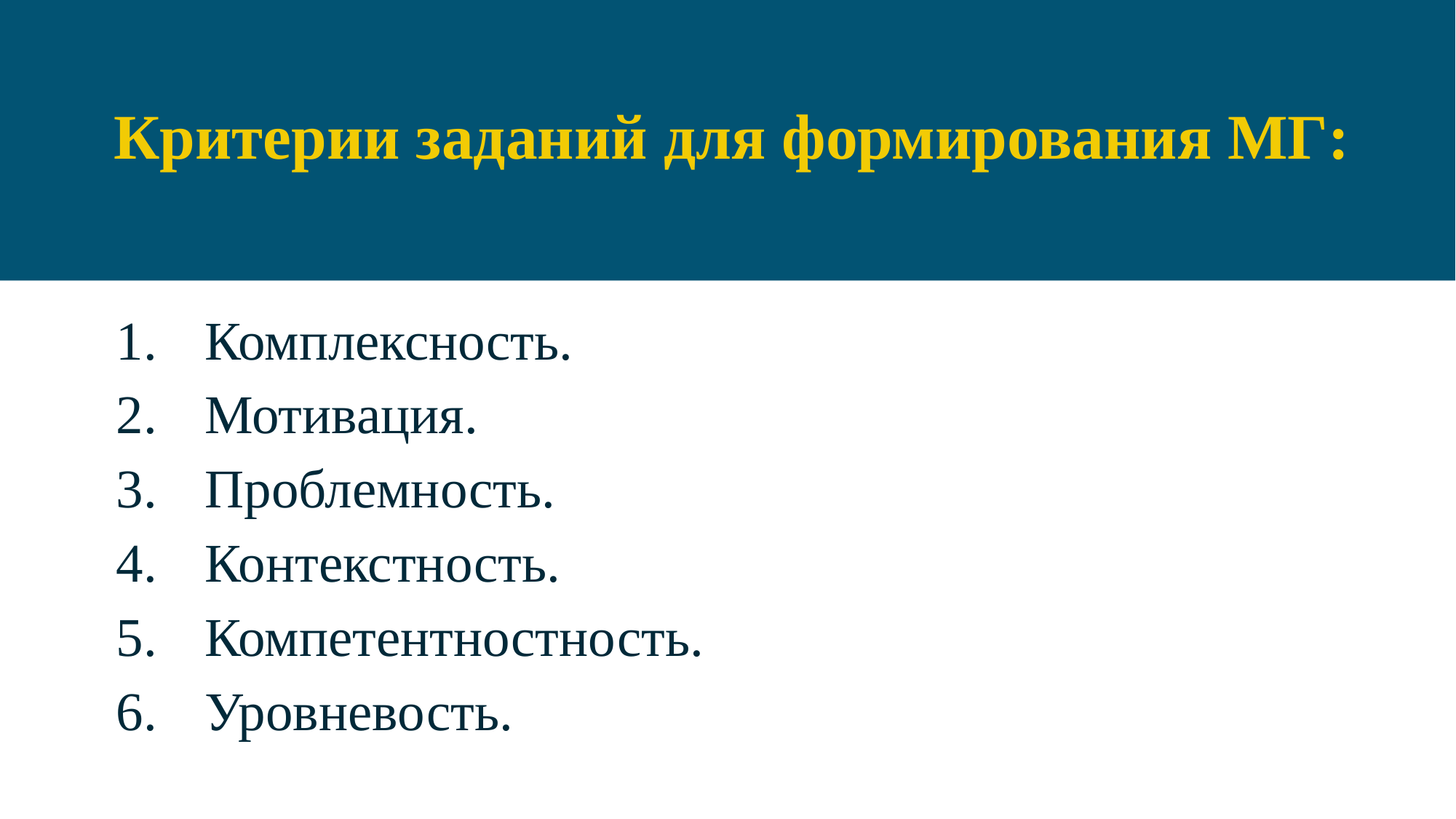

# Критерии заданий для формирования МГ:
Комплексность.
Мотивация.
Проблемность.
Контекстность.
Компетентностность.
Уровневость.